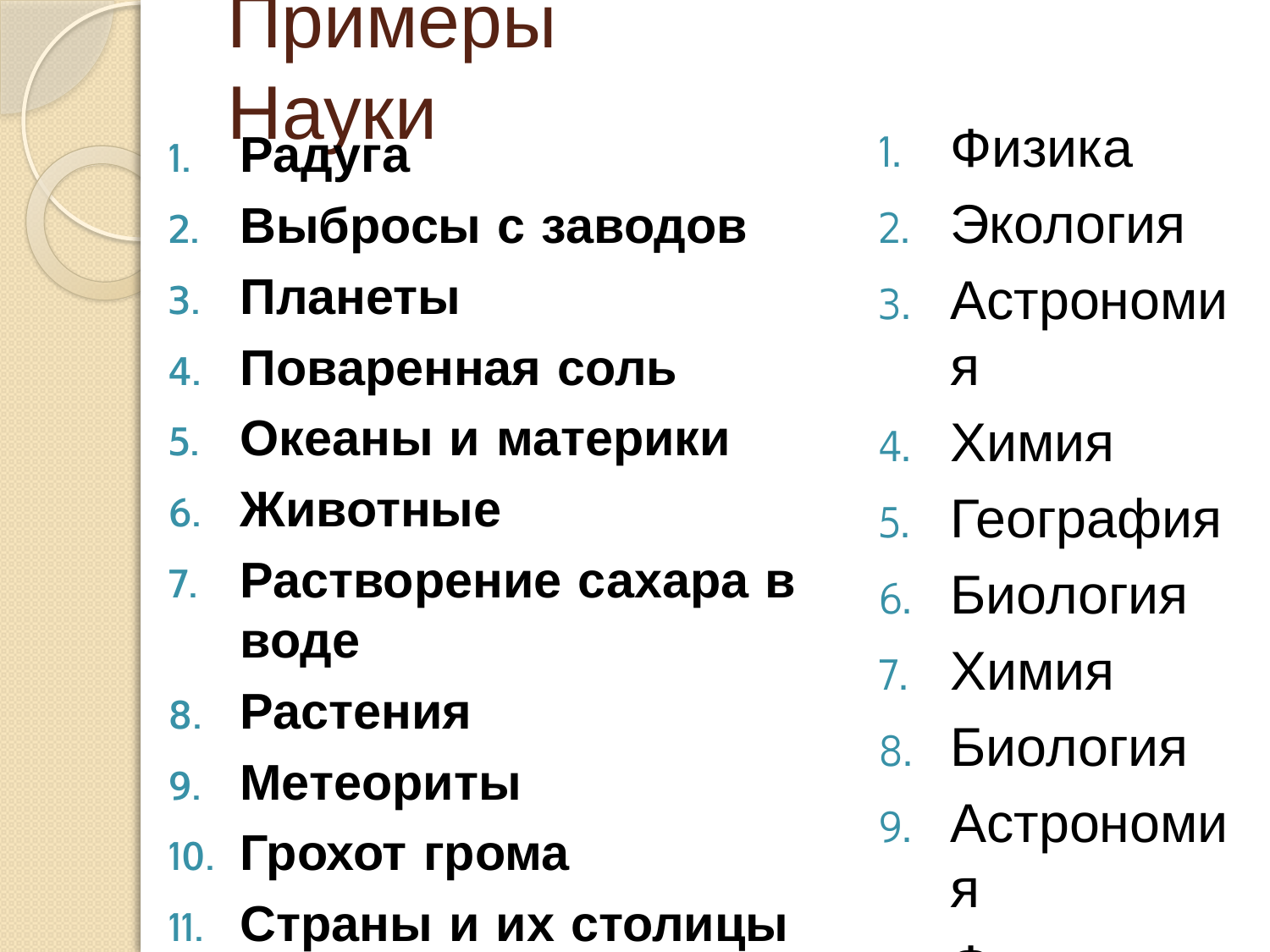

# Примеры                        Науки
Физика
Экология
Астрономия
Химия
География
Биология
Химия
Биология
Астрономия
Физика
География
Радуга
Выбросы с заводов
Планеты
Поваренная соль
Океаны и материки
Животные
Растворение сахара в воде
Растения
Метеориты
Грохот грома
Страны и их столицы